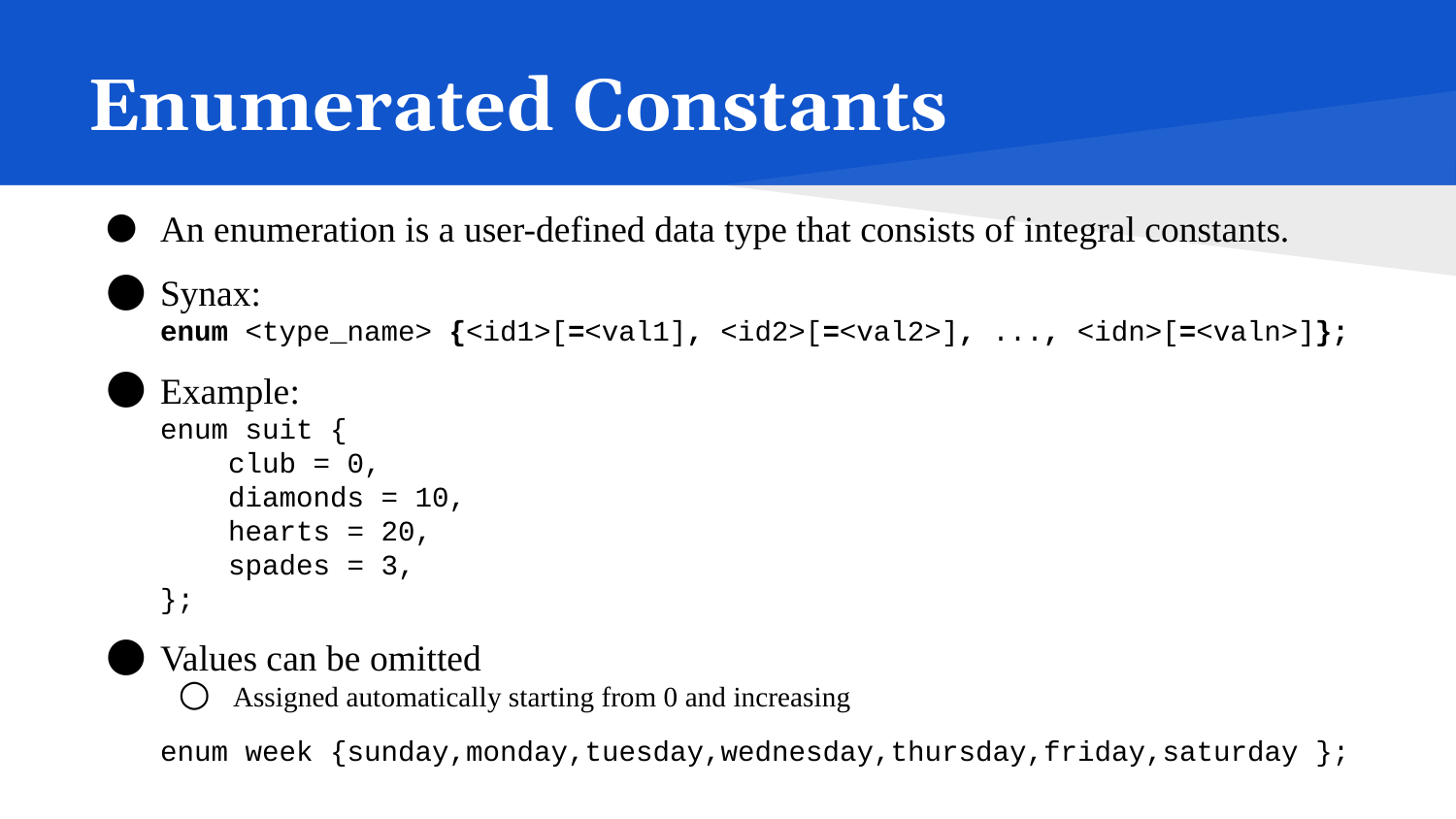

# Enumerated Constants
An enumeration is a user-defined data type that consists of integral constants.
Synax:
enum <type_name> {<id1>[=<val1], <id2>[=<val2>], ..., <idn>[=<valn>]};
Example:
enum suit {
    club = 0,
    diamonds = 10,
    hearts = 20,
    spades = 3,
};
Values can be omitted
Assigned automatically starting from 0 and increasing
enum week {sunday,monday,tuesday,wednesday,thursday,friday,saturday };